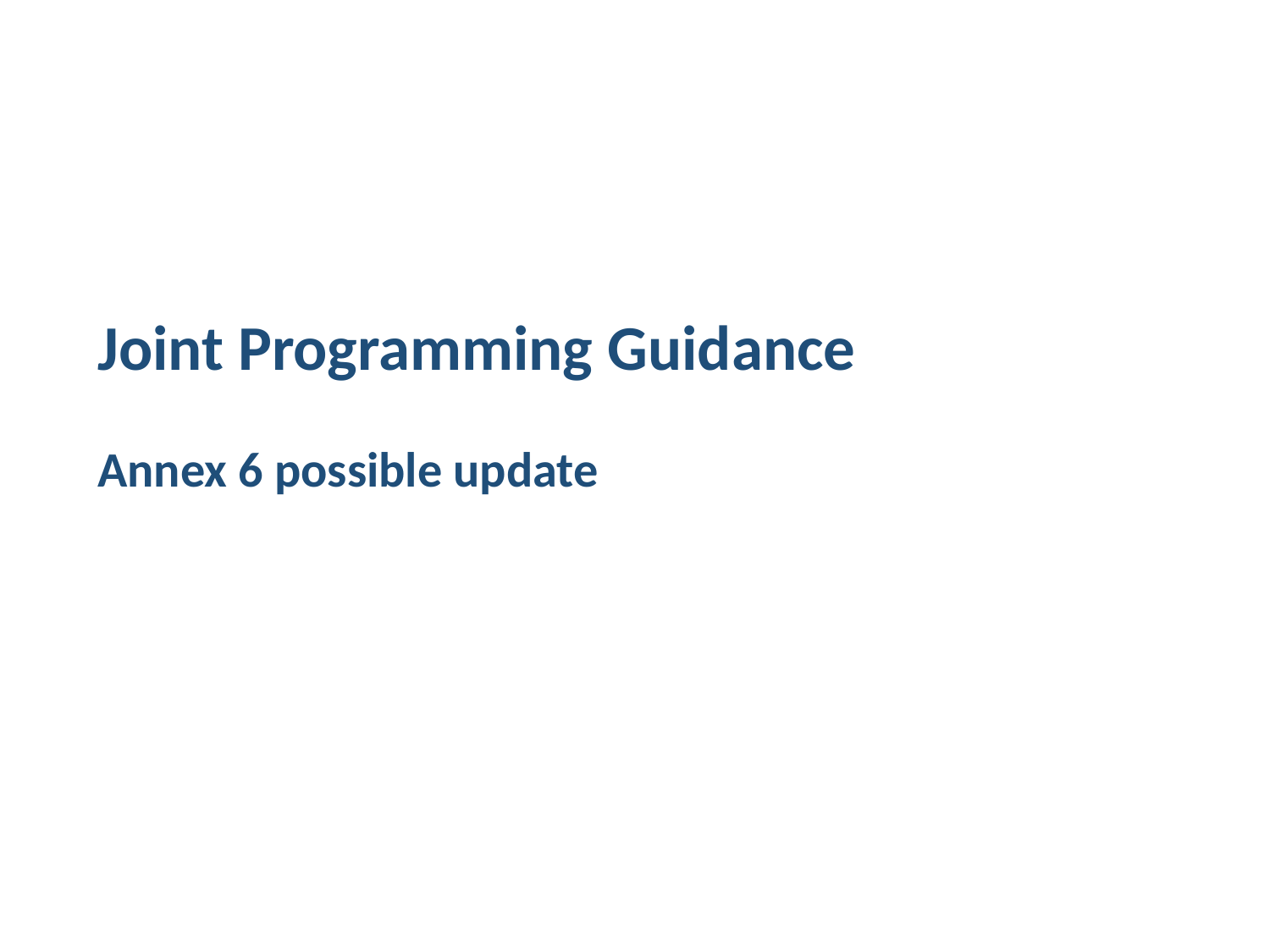

# Joint Programming Guidance Annex 6 possible update
3